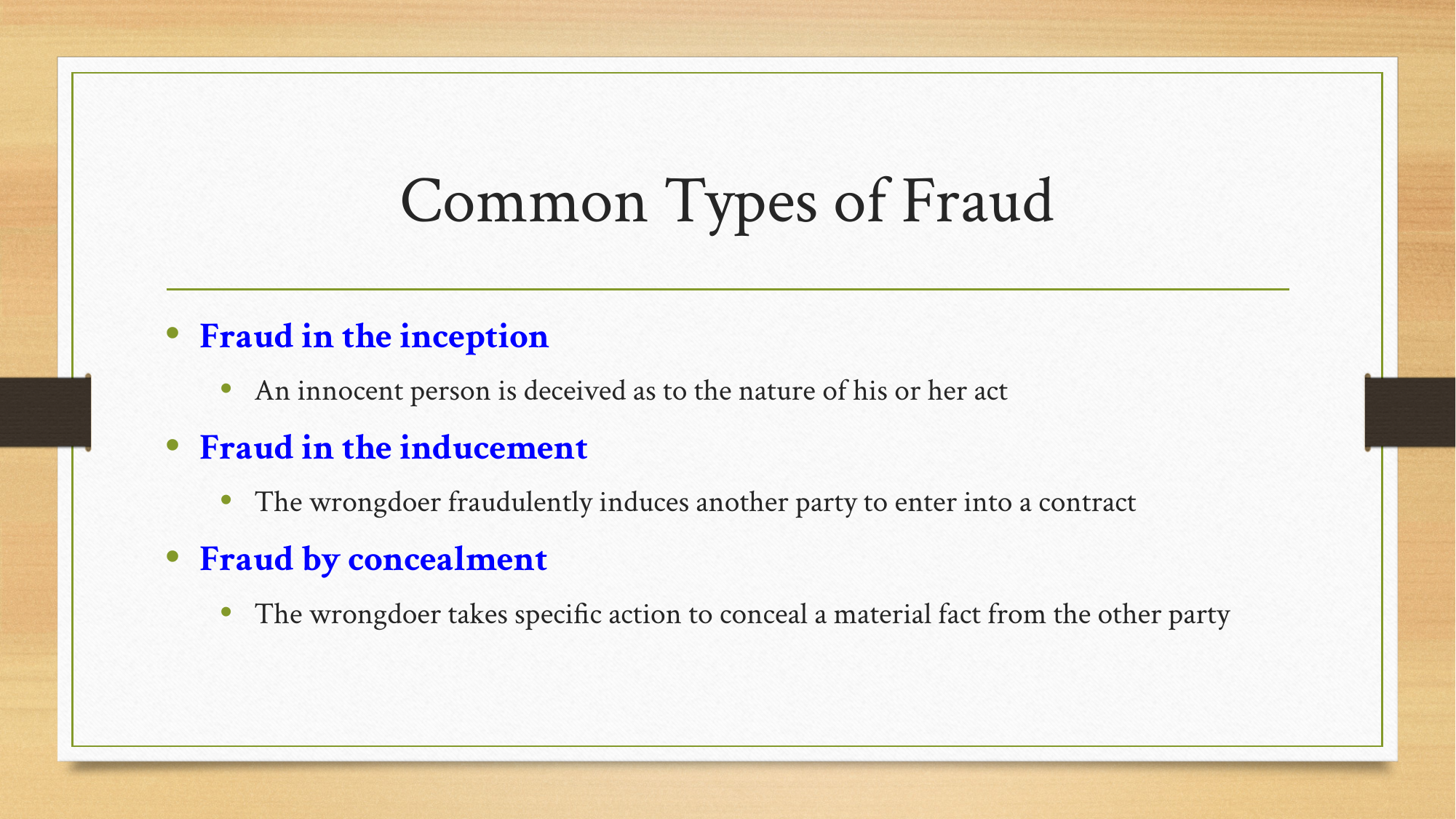

# Common Types of Fraud
Fraud in the inception
An innocent person is deceived as to the nature of his or her act
Fraud in the inducement
The wrongdoer fraudulently induces another party to enter into a contract
Fraud by concealment
The wrongdoer takes specific action to conceal a material fact from the other party